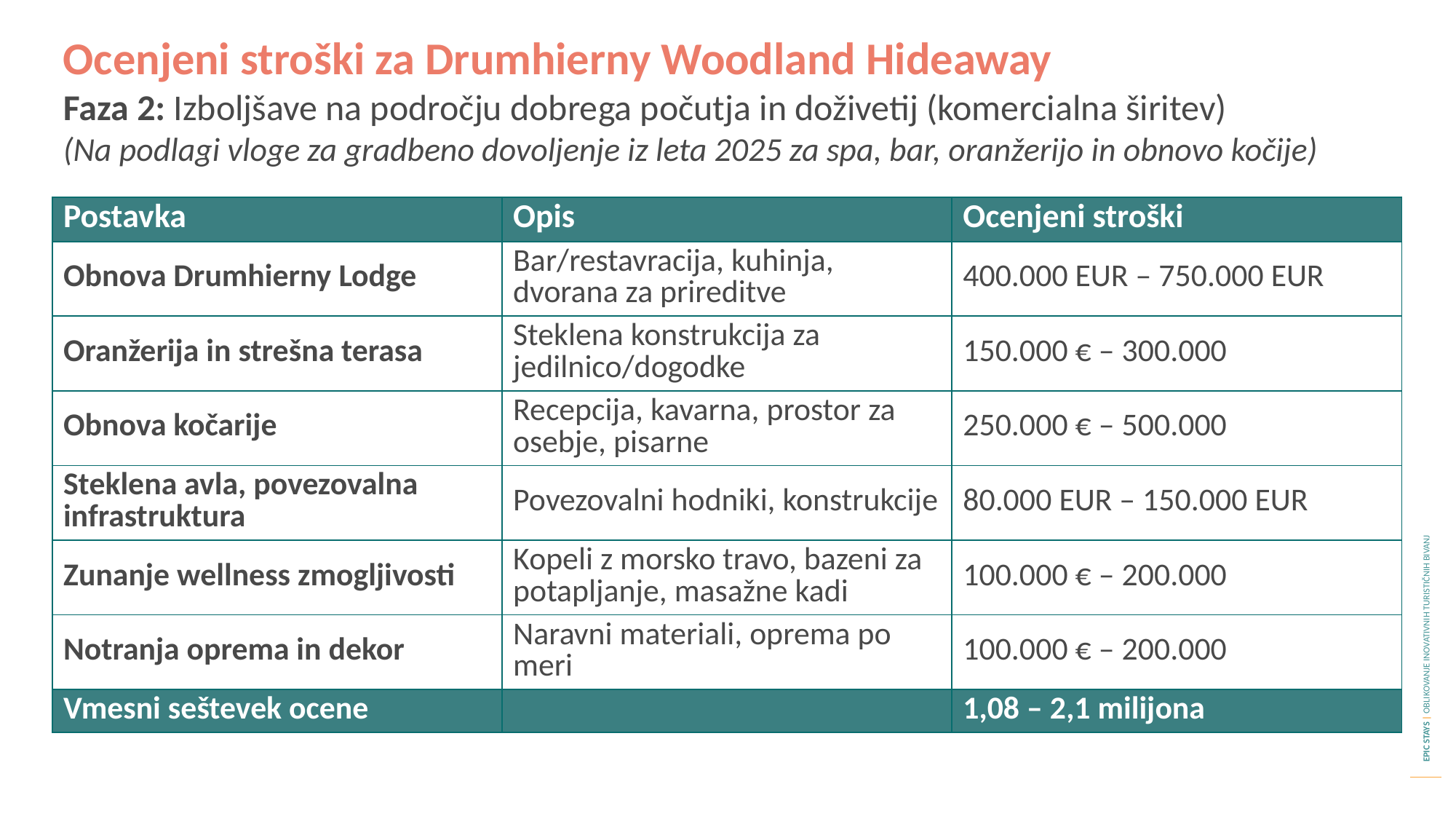

Ocenjeni stroški za Drumhierny Woodland Hideaway
Faza 2: Izboljšave na področju dobrega počutja in doživetij (komercialna širitev)
(Na podlagi vloge za gradbeno dovoljenje iz leta 2025 za spa, bar, oranžerijo in obnovo kočije)
| Postavka | Opis | Ocenjeni stroški |
| --- | --- | --- |
| Obnova Drumhierny Lodge | Bar/restavracija, kuhinja, dvorana za prireditve | 400.000 EUR – 750.000 EUR |
| Oranžerija in strešna terasa | Steklena konstrukcija za jedilnico/dogodke | 150.000 € – 300.000 |
| Obnova kočarije | Recepcija, kavarna, prostor za osebje, pisarne | 250.000 € – 500.000 |
| Steklena avla, povezovalna infrastruktura | Povezovalni hodniki, konstrukcije | 80.000 EUR – 150.000 EUR |
| Zunanje wellness zmogljivosti | Kopeli z morsko travo, bazeni za potapljanje, masažne kadi | 100.000 € – 200.000 |
| Notranja oprema in dekor | Naravni materiali, oprema po meri | 100.000 € – 200.000 |
| Vmesni seštevek ocene |  | 1,08 – 2,1 milijona |